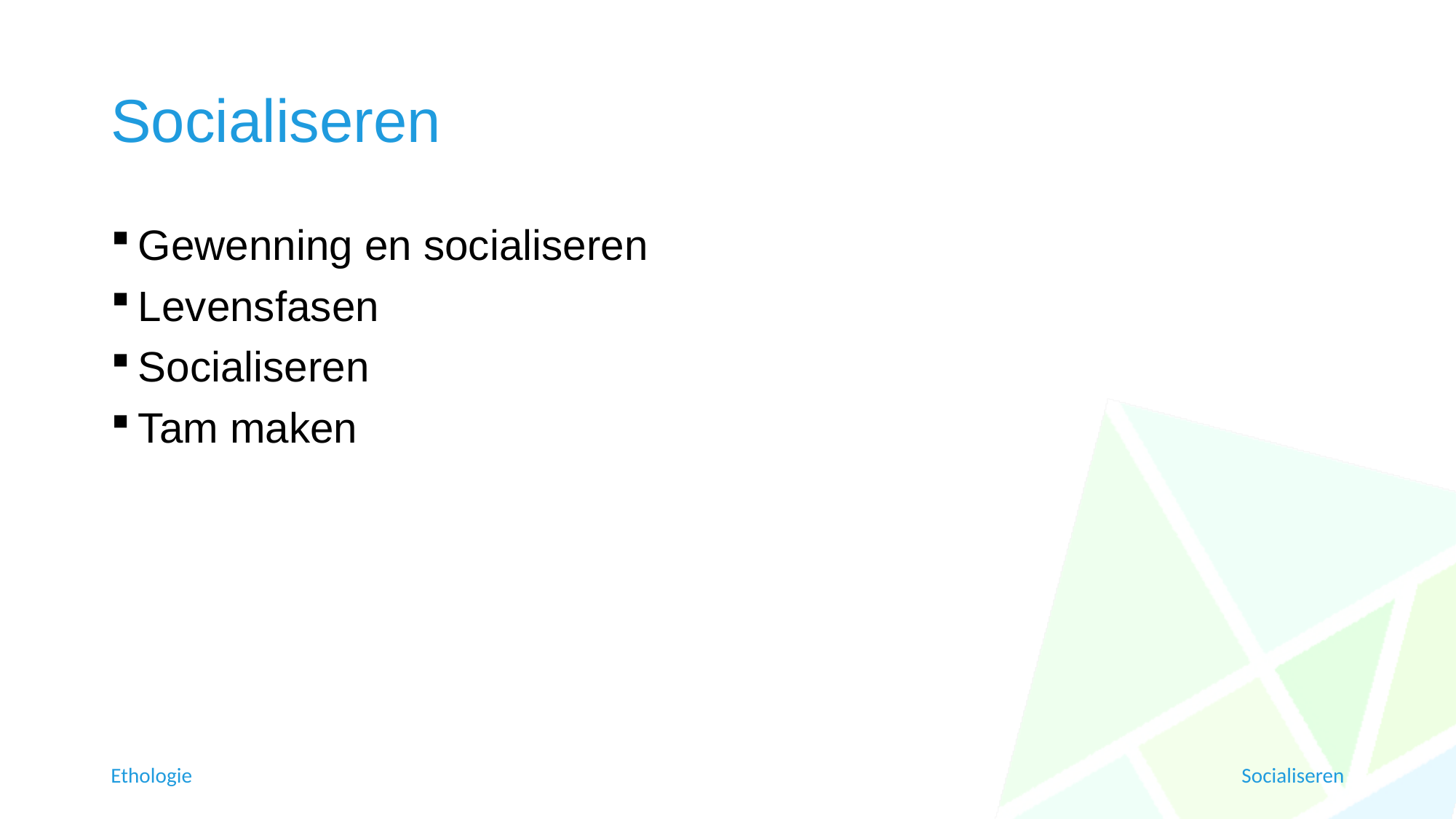

# Socialiseren
Gewenning en socialiseren
Levensfasen
Socialiseren
Tam maken
Ethologie
Socialiseren